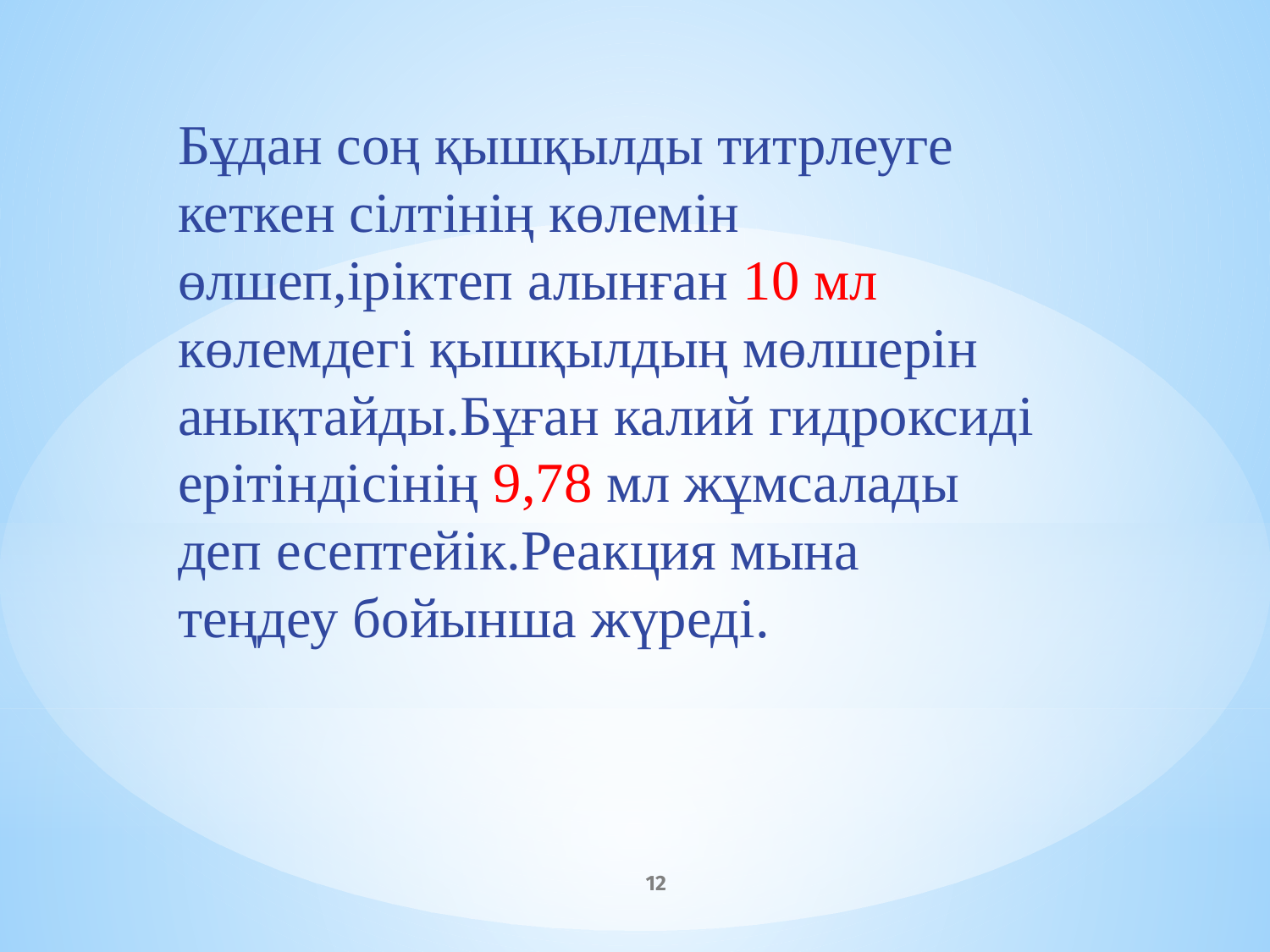

Бұдан соң қышқылды титрлеуге кеткен сілтінің көлемін өлшеп,іріктеп алынған 10 мл көлемдегі қышқылдың мөлшерін анықтайды.Бұған калий гидроксиді ерітіндісінің 9,78 мл жұмсалады деп есептейік.Реакция мына теңдеу бойынша жүреді.
12